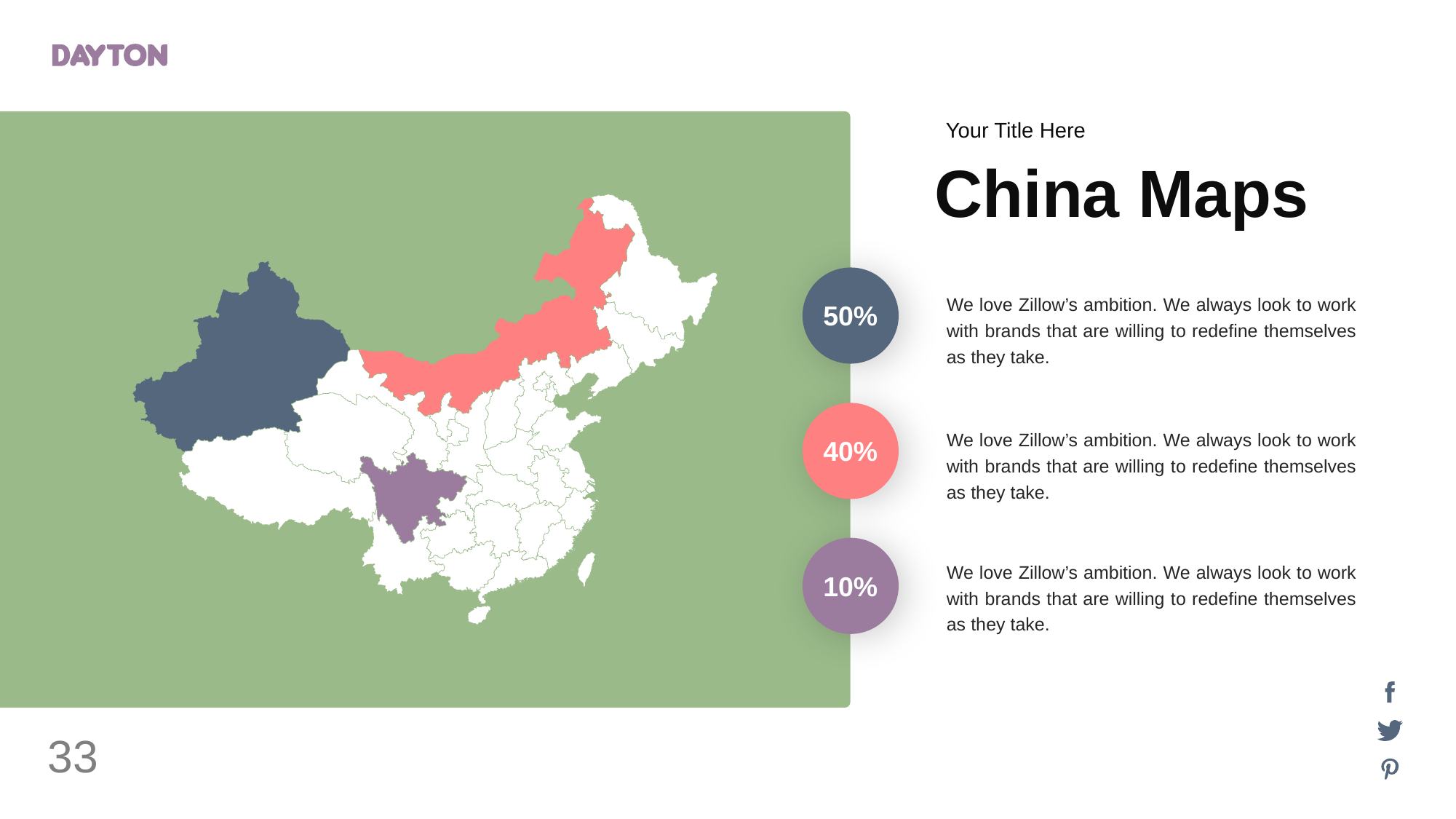

Your Title Here
China Maps

50%
We love Zillow’s ambition. We always look to work with brands that are willing to redefine themselves as they take.

40%
We love Zillow’s ambition. We always look to work with brands that are willing to redefine themselves as they take.

10%
We love Zillow’s ambition. We always look to work with brands that are willing to redefine themselves as they take.